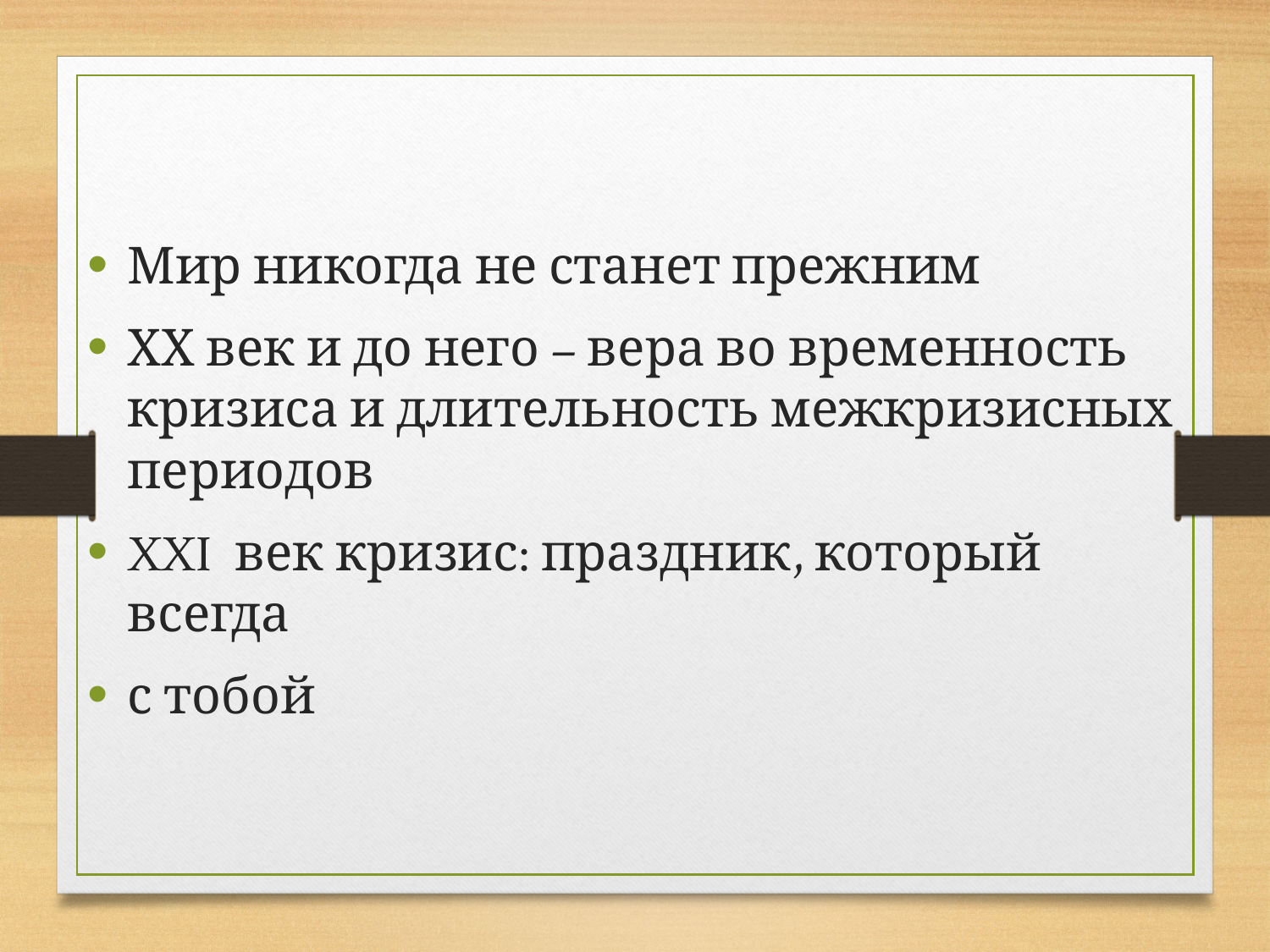

Мир никогда не станет прежним
ХХ век и до него – вера во временность кризиса и длительность межкризисных периодов
XXI  век кризис: праздник, который всегда
с тобой